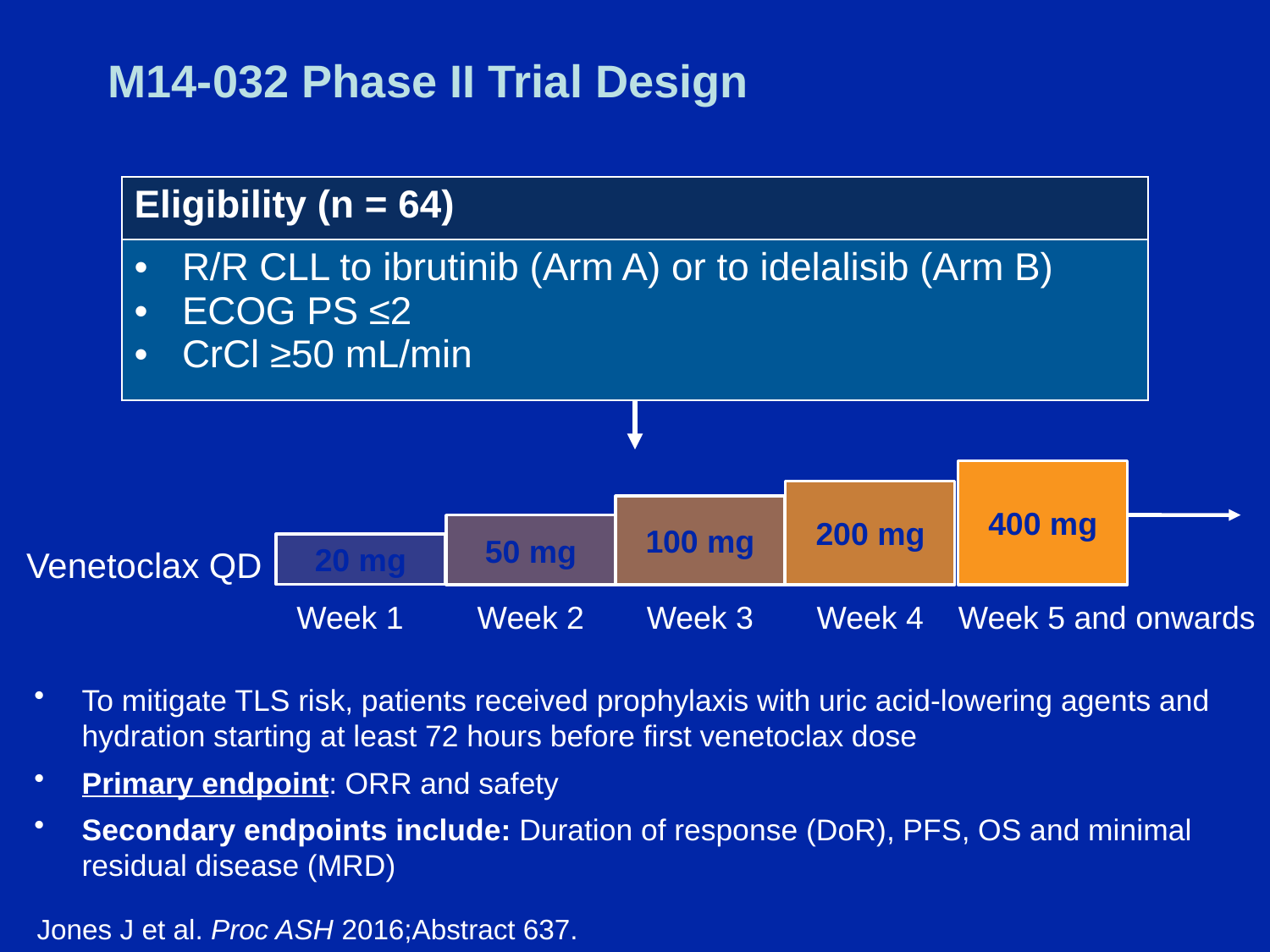

# M14-032 Phase II Trial Design
| Eligibility (n = 64) |
| --- |
| R/R CLL to ibrutinib (Arm A) or to idelalisib (Arm B) ECOG PS ≤2 CrCl ≥50 mL/min |
400 mg
200 mg
100 mg
50 mg

20 mg
Venetoclax QD
Week 1
Week 2
Week 3
Week 4
Week 5 and onwards
To mitigate TLS risk, patients received prophylaxis with uric acid-lowering agents and hydration starting at least 72 hours before first venetoclax dose
Primary endpoint: ORR and safety
Secondary endpoints include: Duration of response (DoR), PFS, OS and minimal residual disease (MRD)
Jones J et al. Proc ASH 2016;Abstract 637.